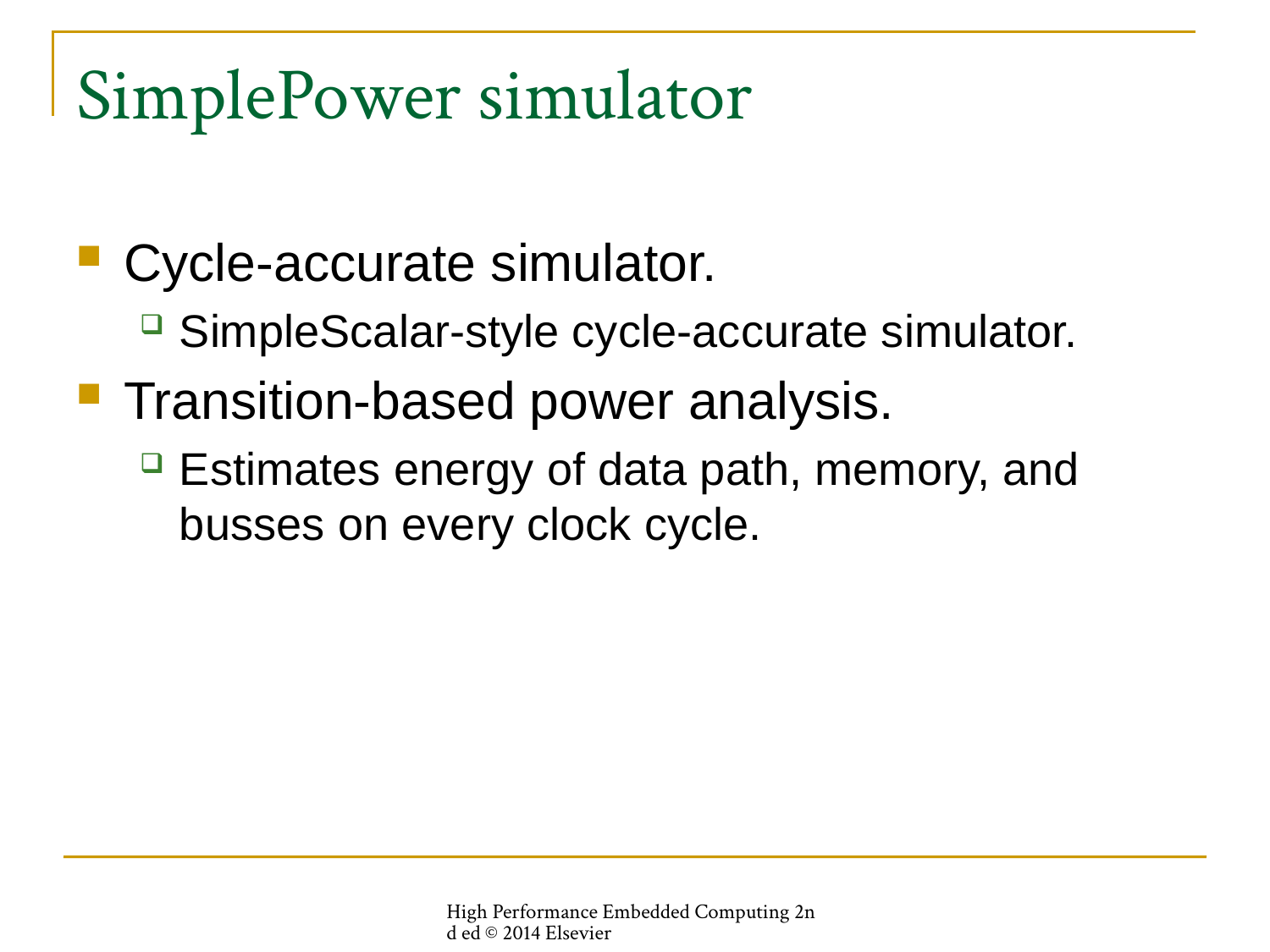

# SimplePower simulator
Cycle-accurate simulator.
SimpleScalar-style cycle-accurate simulator.
Transition-based power analysis.
Estimates energy of data path, memory, and busses on every clock cycle.
High Performance Embedded Computing 2nd ed © 2014 Elsevier